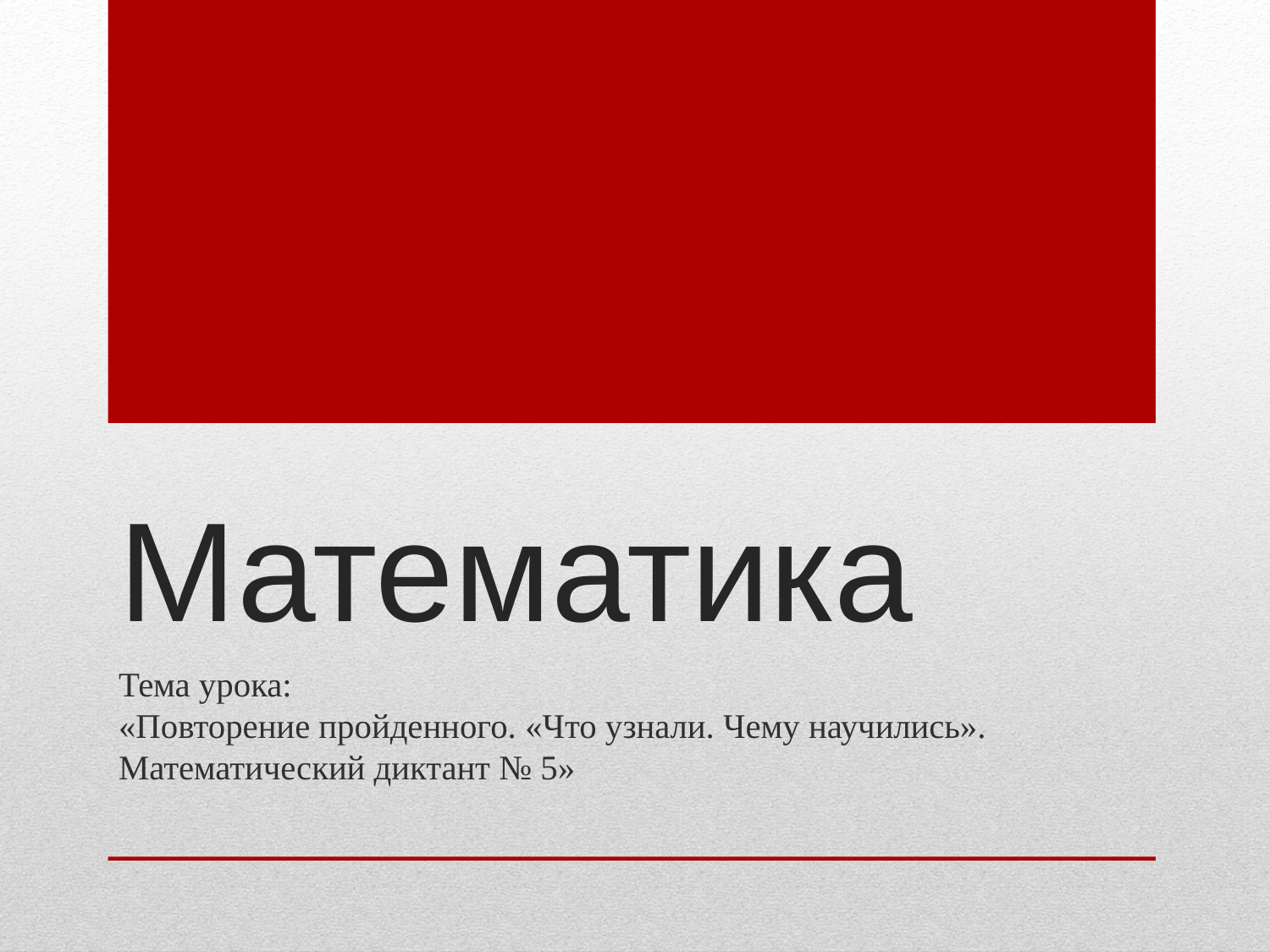

# Математика
Тема урока:
«Повторение пройденного. «Что узнали. Чему научились». Математический диктант № 5»